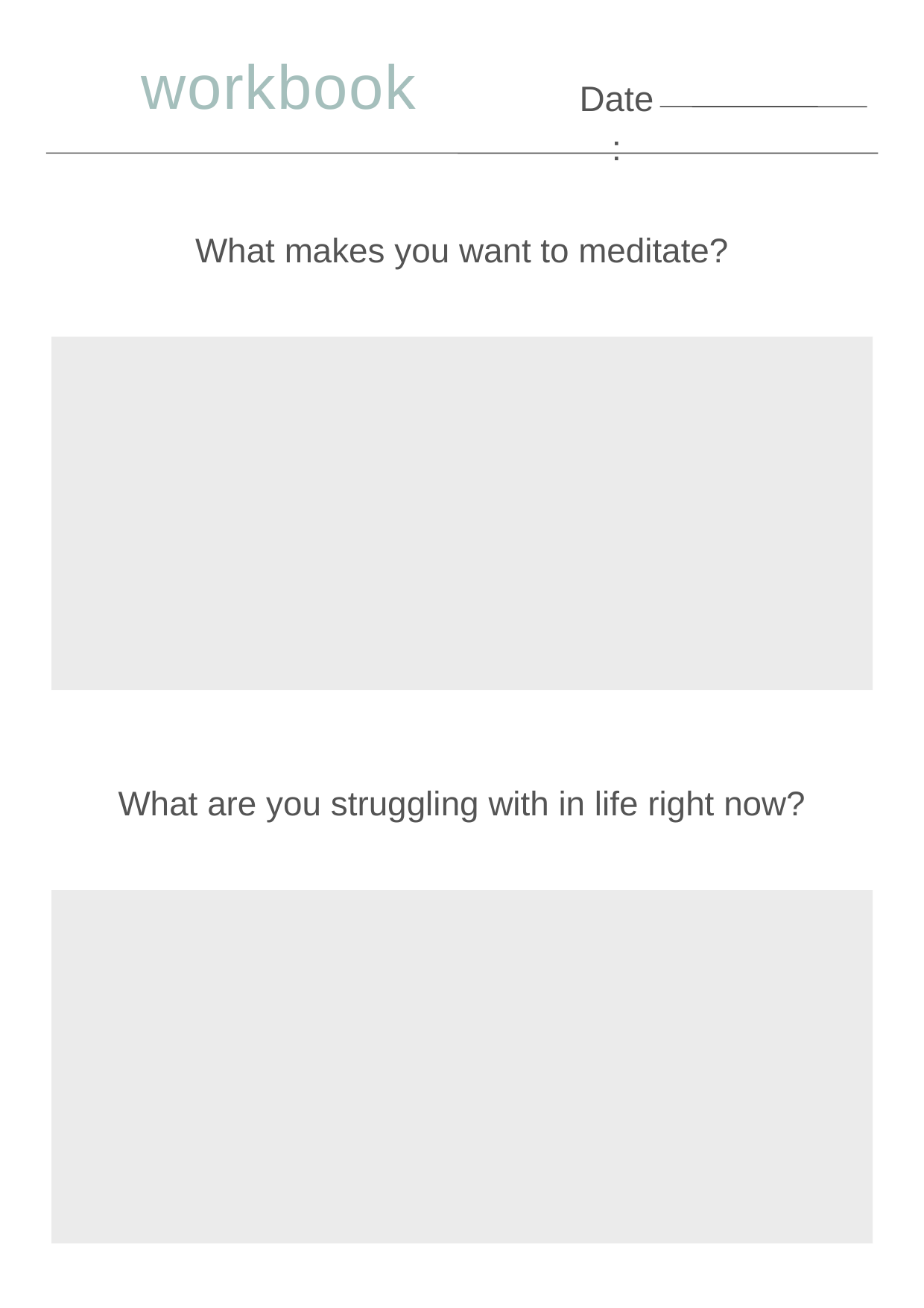

workbook
Date:

What makes you want to meditate?

What are you struggling with in life right now?